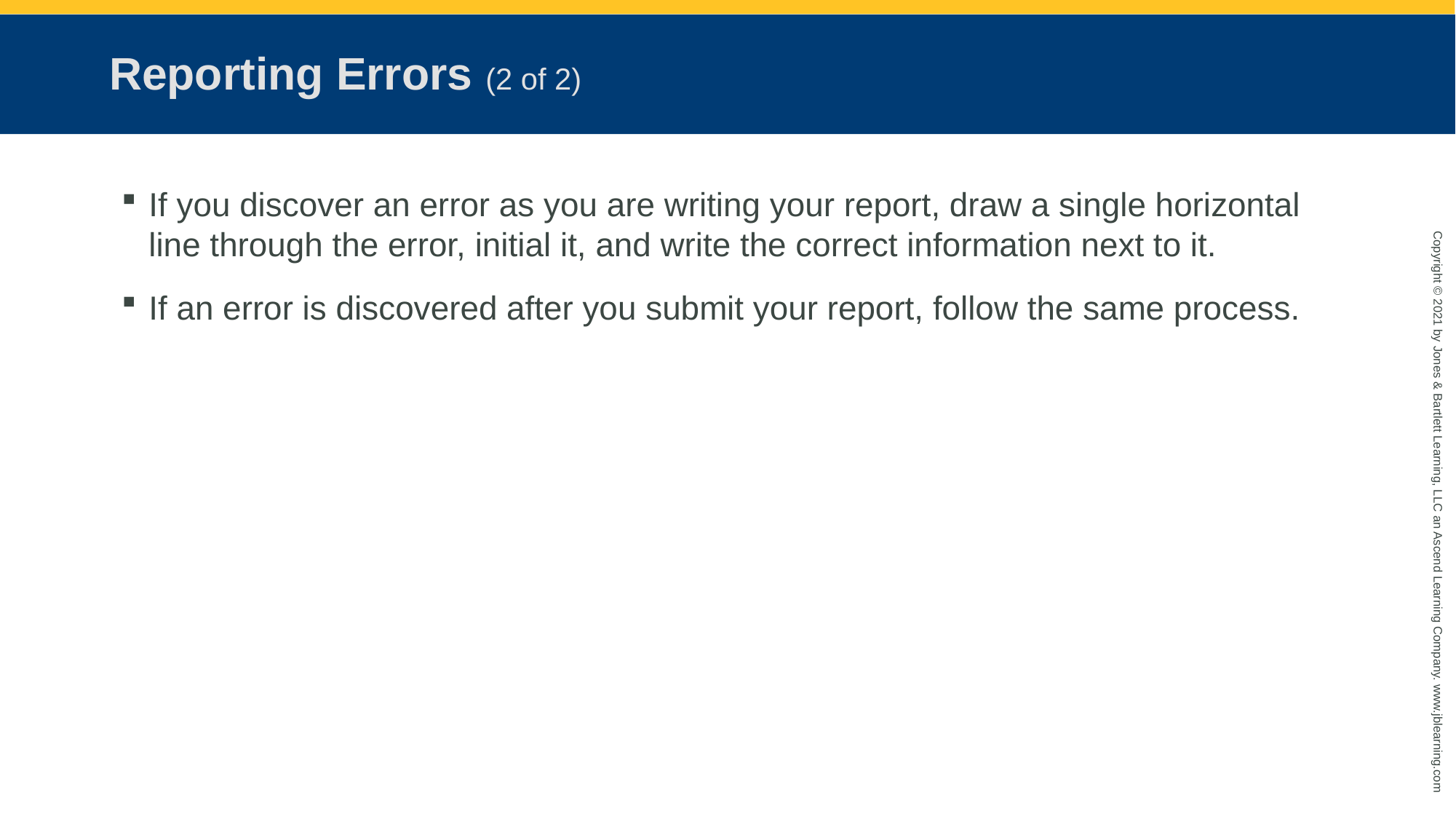

# Reporting Errors (2 of 2)
If you discover an error as you are writing your report, draw a single horizontal line through the error, initial it, and write the correct information next to it.
If an error is discovered after you submit your report, follow the same process.